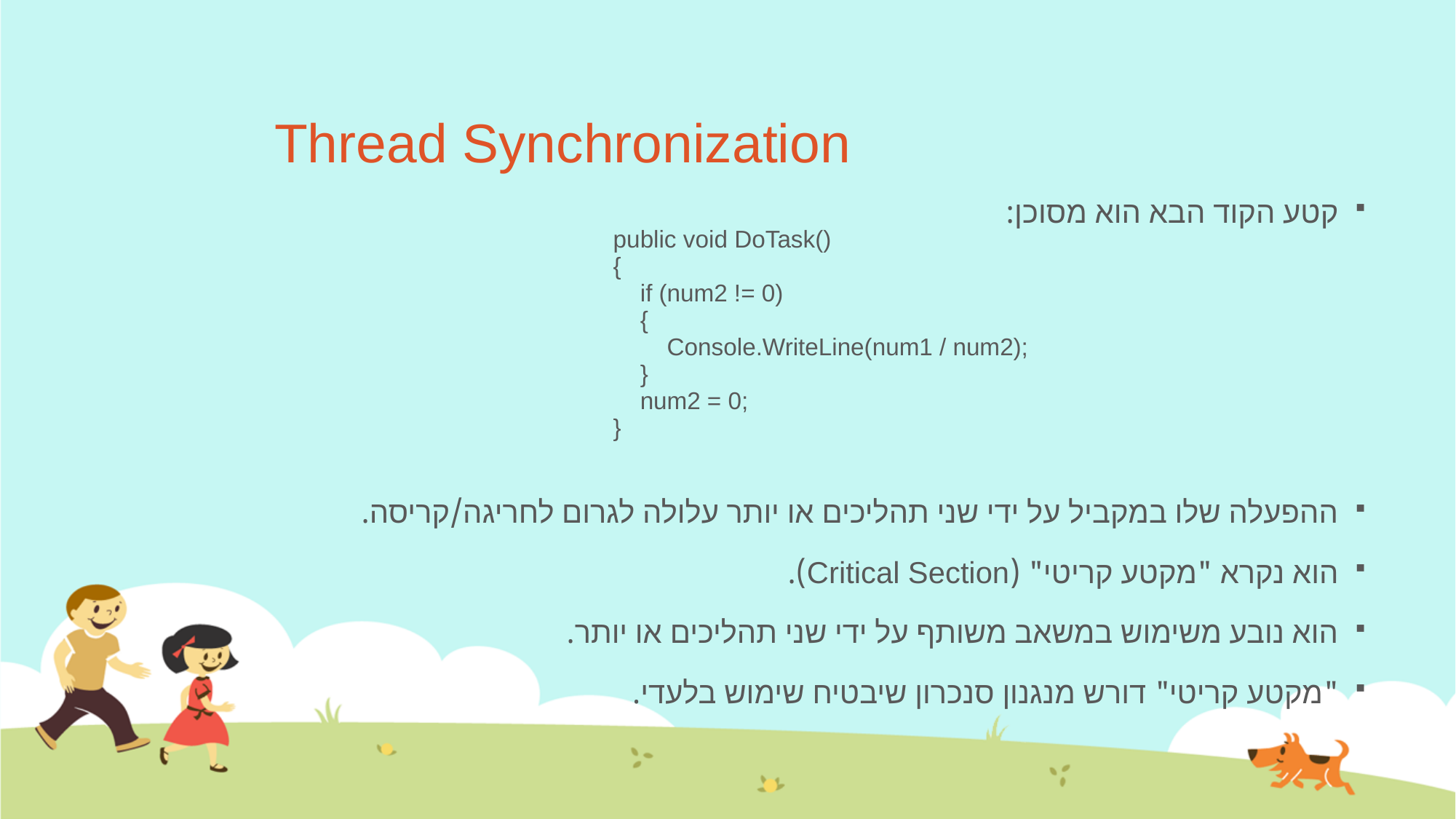

# Thread Synchronization
קטע הקוד הבא הוא מסוכן:

ההפעלה שלו במקביל על ידי שני תהליכים או יותר עלולה לגרום לחריגה/קריסה.
הוא נקרא "מקטע קריטי" (Critical Section).
הוא נובע משימוש במשאב משותף על ידי שני תהליכים או יותר.
"מקטע קריטי" דורש מנגנון סנכרון שיבטיח שימוש בלעדי.

| public void DoTask() { if (num2 != 0) { Console.WriteLine(num1 / num2); } num2 = 0; } |
| --- |